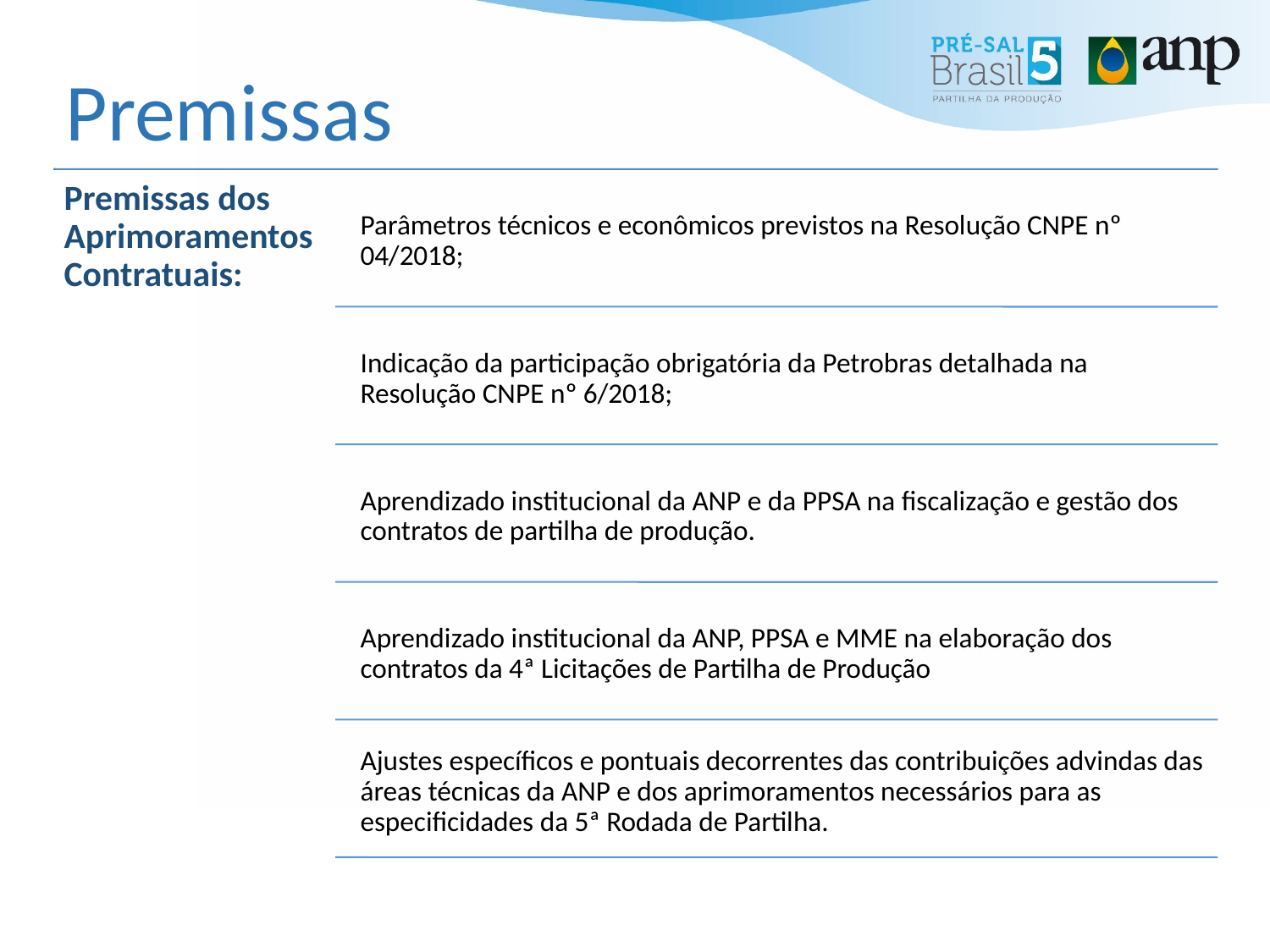

# Premissas
Premissas dos Aprimoramentos Contratuais:
Parâmetros técnicos e econômicos previstos na Resolução CNPE nº 04/2018;
Indicação da participação obrigatória da Petrobras detalhada na Resolução CNPE nº 6/2018;
Aprendizado institucional da ANP e da PPSA na fiscalização e gestão dos contratos de partilha de produção.
Aprendizado institucional da ANP, PPSA e MME na elaboração dos contratos da 4ª Licitações de Partilha de Produção
Ajustes específicos e pontuais decorrentes das contribuições advindas das áreas técnicas da ANP e dos aprimoramentos necessários para as especificidades da 5ª Rodada de Partilha.